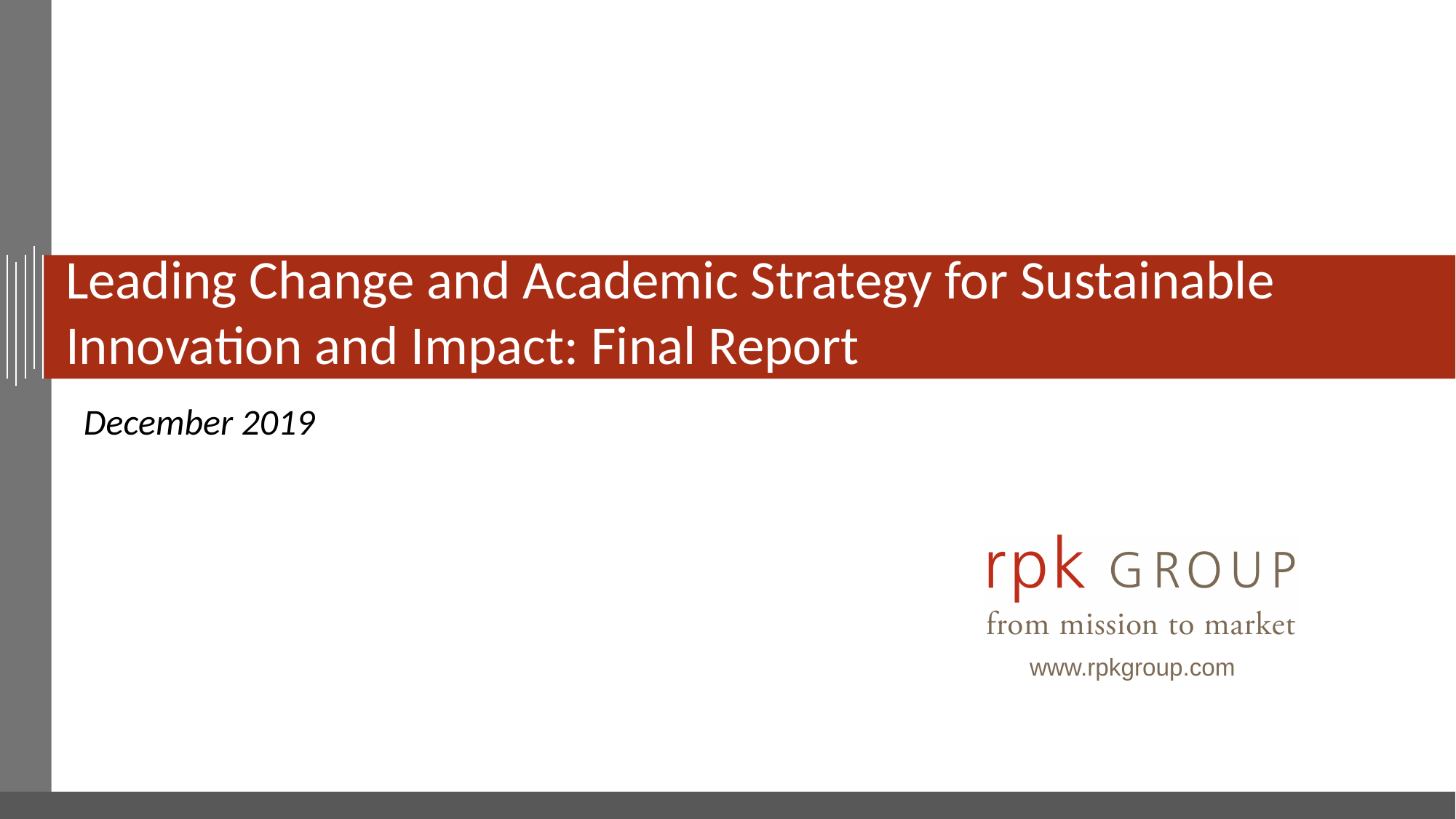

# Leading Change and Academic Strategy for Sustainable Innovation and Impact: Final Report
December 2019